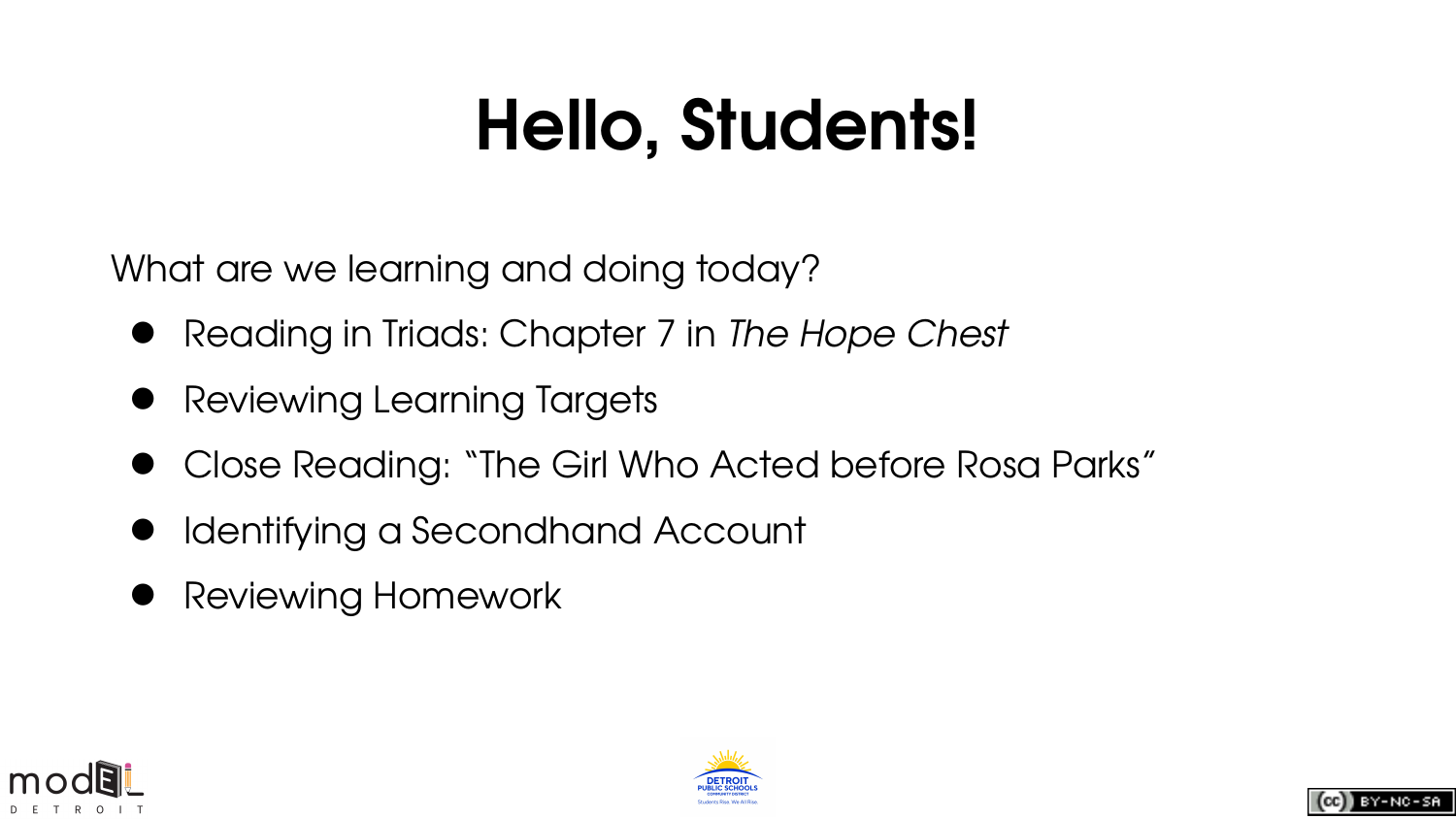

# Hello, Students!
What are we learning and doing today?
Reading in Triads: Chapter 7 in The Hope Chest
Reviewing Learning Targets
Close Reading: “The Girl Who Acted before Rosa Parks”
Identifying a Secondhand Account
Reviewing Homework